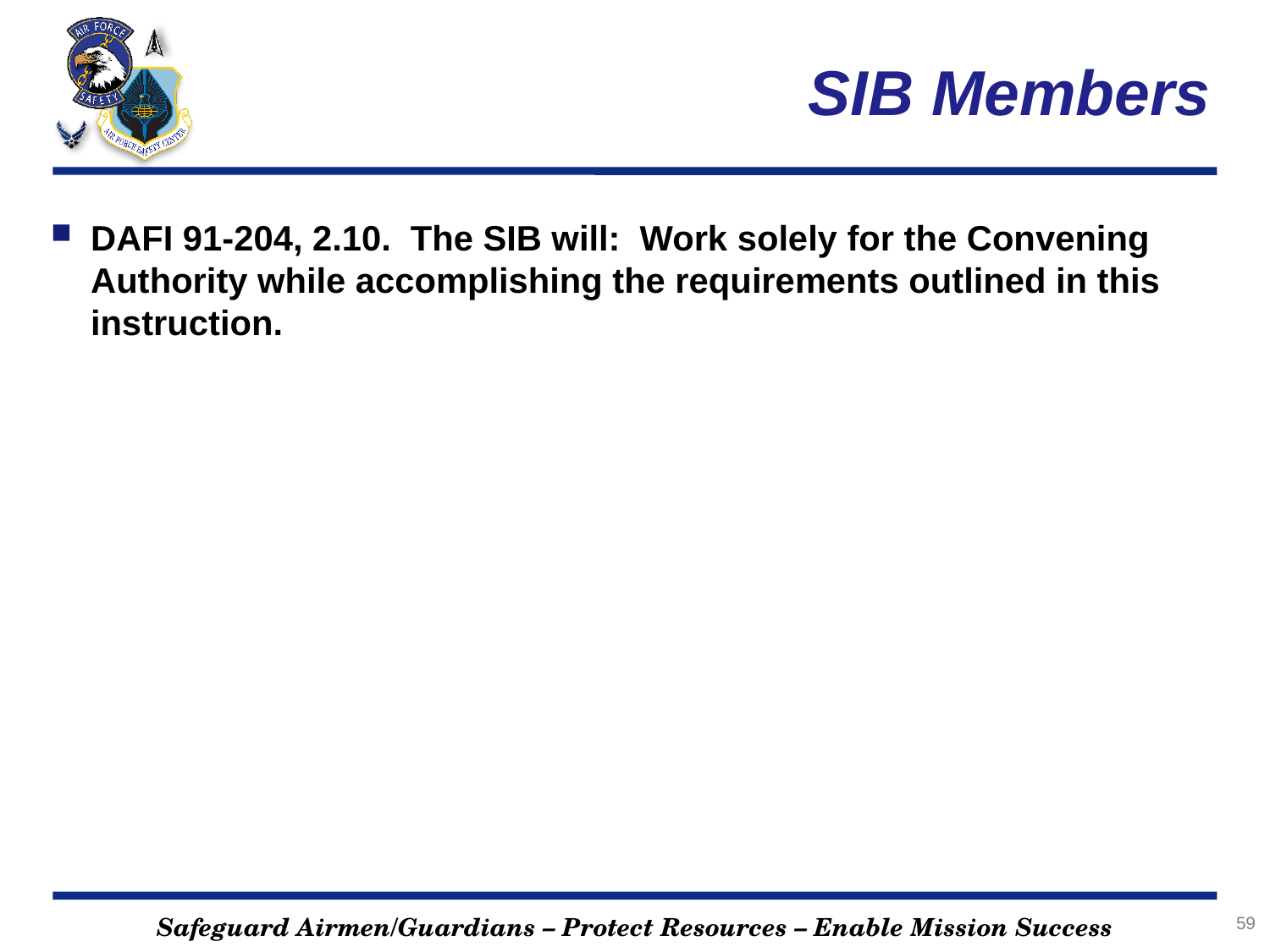

# SIB Members
DAFI 91-204, 2.10.  The SIB will:  Work solely for the Convening Authority while accomplishing the requirements outlined in this instruction.
59